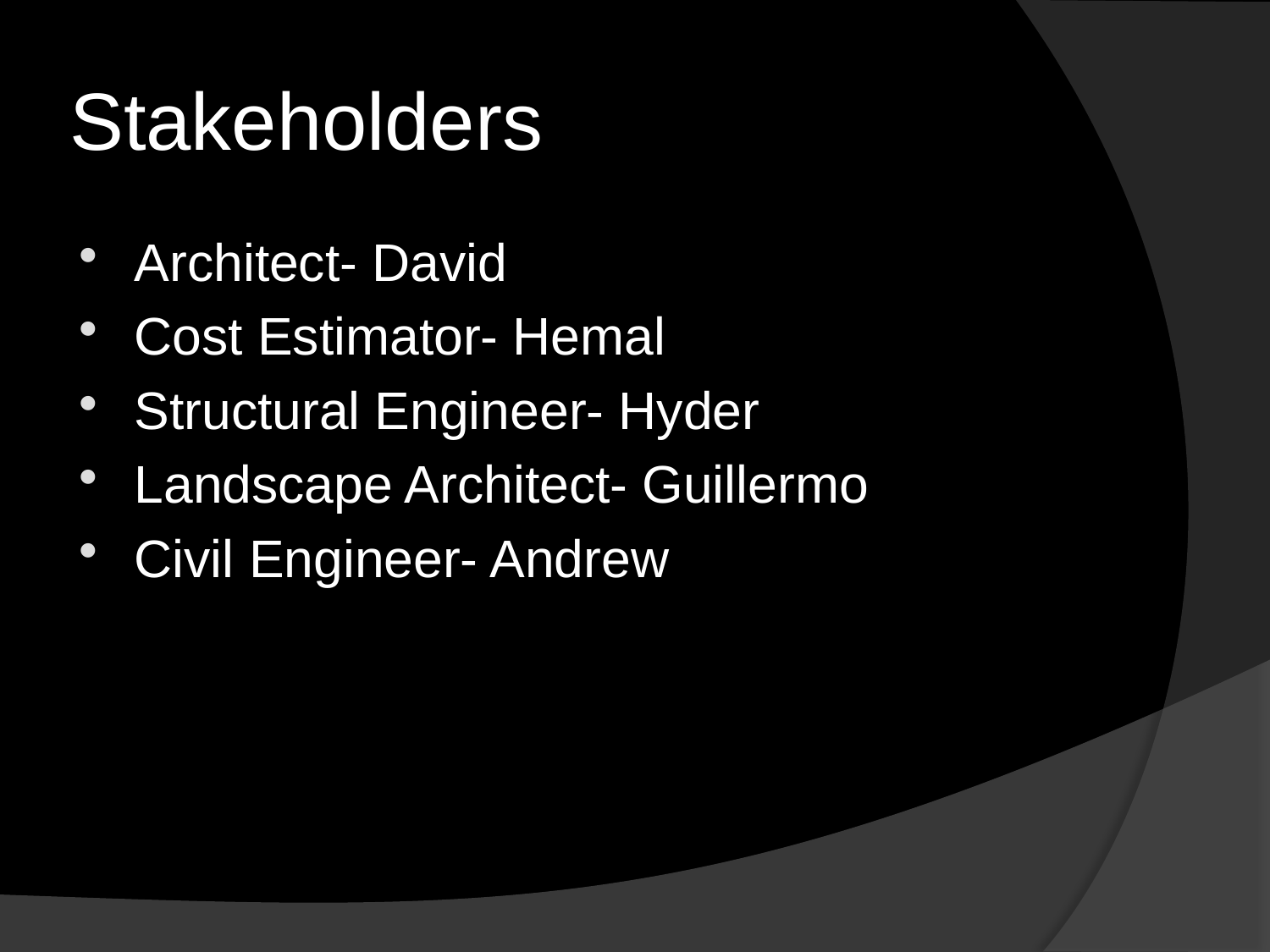

# Stakeholders
Architect- David
Cost Estimator- Hemal
Structural Engineer- Hyder
Landscape Architect- Guillermo
Civil Engineer- Andrew